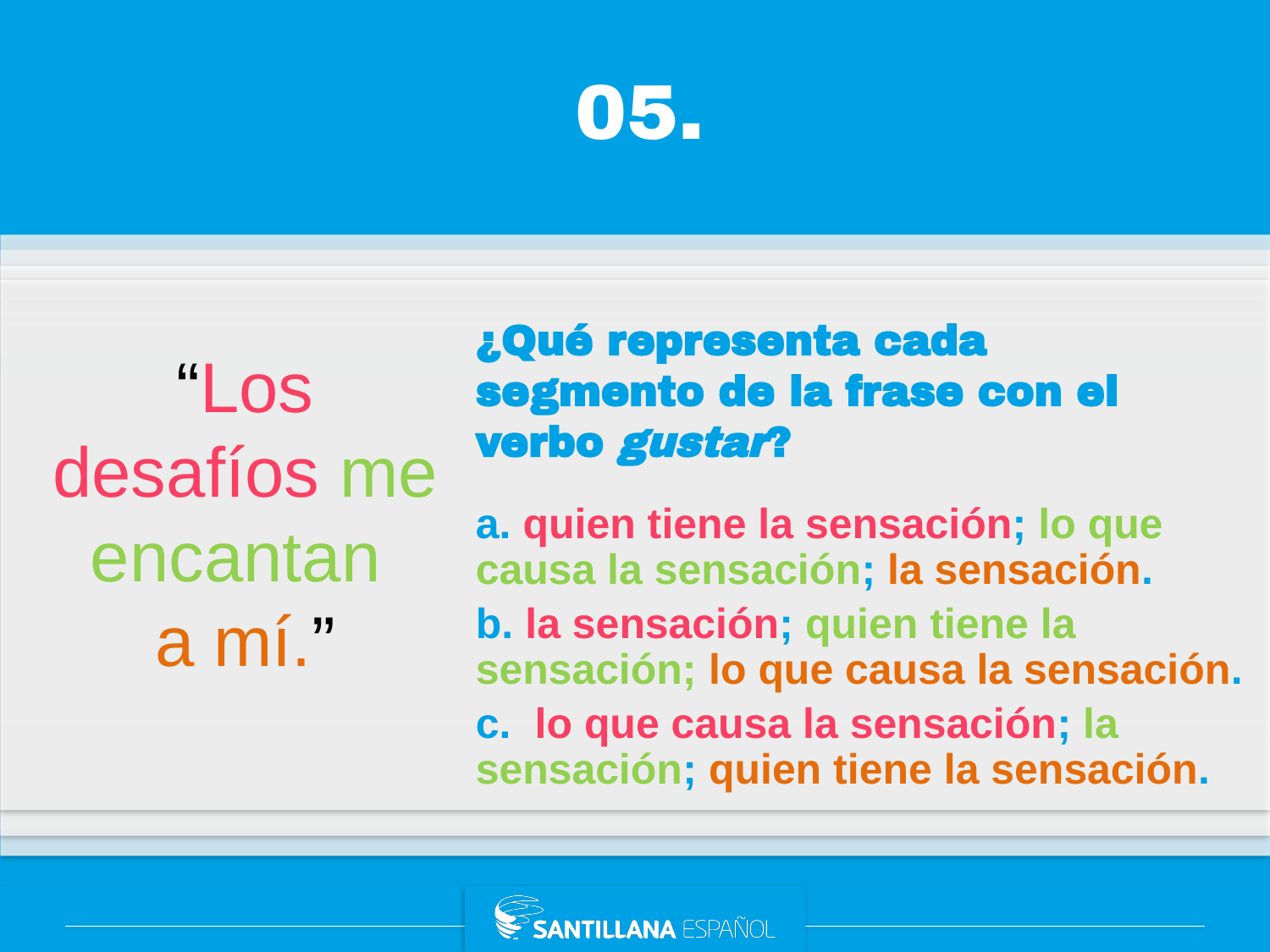

05.
¿Qué representa cada segmento de la frase con el verbo gustar?
“Los desafíos me encantan
a mí.”

a. quien tiene la sensación; lo que causa la sensación; la sensación.
b. la sensación; quien tiene la sensación; lo que causa la sensación.
c.  lo que causa la sensación; la sensación; quien tiene la sensación.